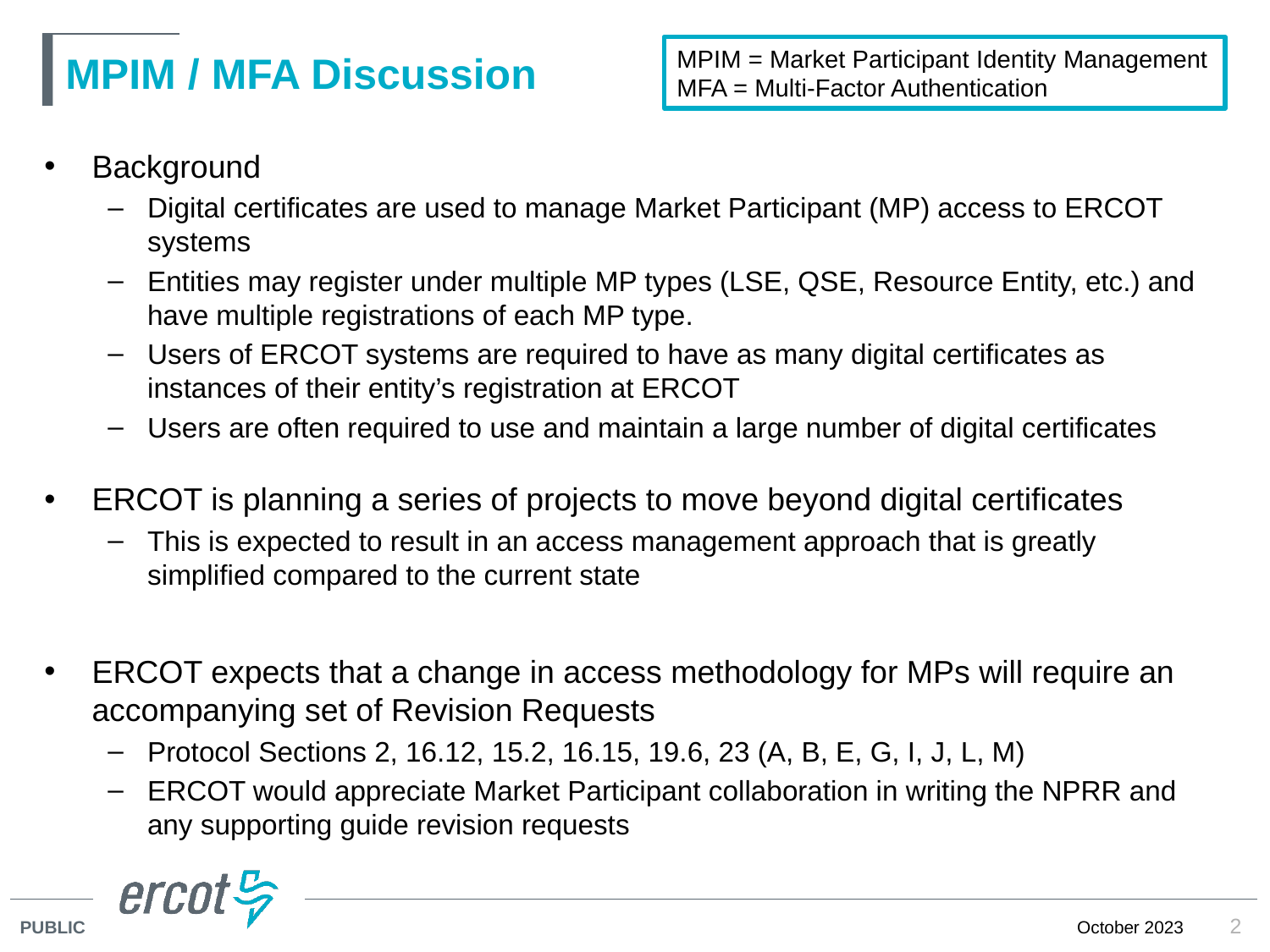

MPIM = Market Participant Identity Management
MFA = Multi-Factor Authentication
# MPIM / MFA Discussion
Background
Digital certificates are used to manage Market Participant (MP) access to ERCOT systems
Entities may register under multiple MP types (LSE, QSE, Resource Entity, etc.) and have multiple registrations of each MP type.
Users of ERCOT systems are required to have as many digital certificates as instances of their entity’s registration at ERCOT
Users are often required to use and maintain a large number of digital certificates

ERCOT is planning a series of projects to move beyond digital certificates
This is expected to result in an access management approach that is greatly simplified compared to the current state

ERCOT expects that a change in access methodology for MPs will require an accompanying set of Revision Requests
Protocol Sections 2, 16.12, 15.2, 16.15, 19.6, 23 (A, B, E, G, I, J, L, M)
ERCOT would appreciate Market Participant collaboration in writing the NPRR and any supporting guide revision requests
2